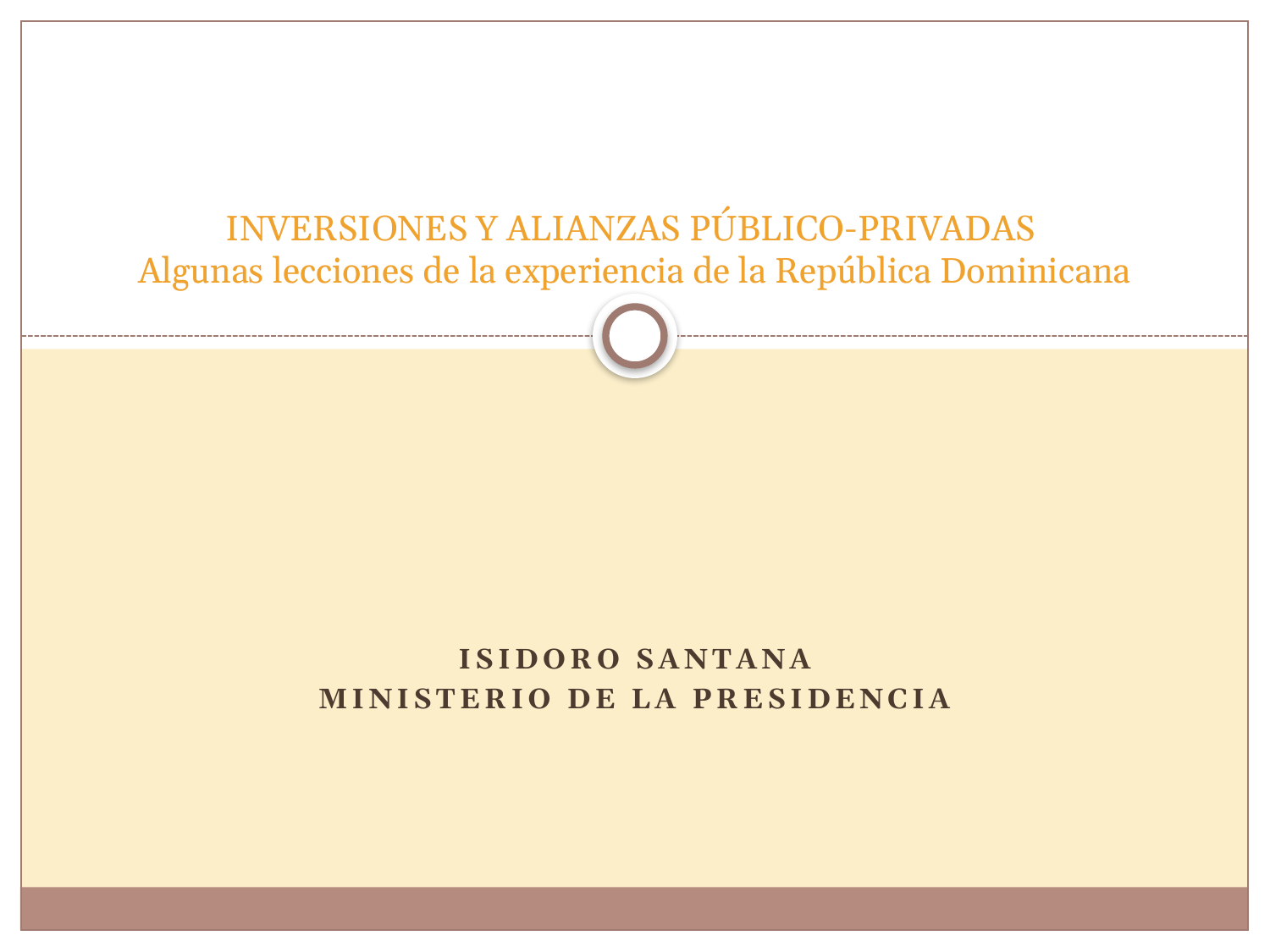

# INVERSIONES Y ALIANZAS PÚBLICO-PRIVADAS Algunas lecciones de la experiencia de la República Dominicana
Isidoro santana
Ministerio de la presidencia